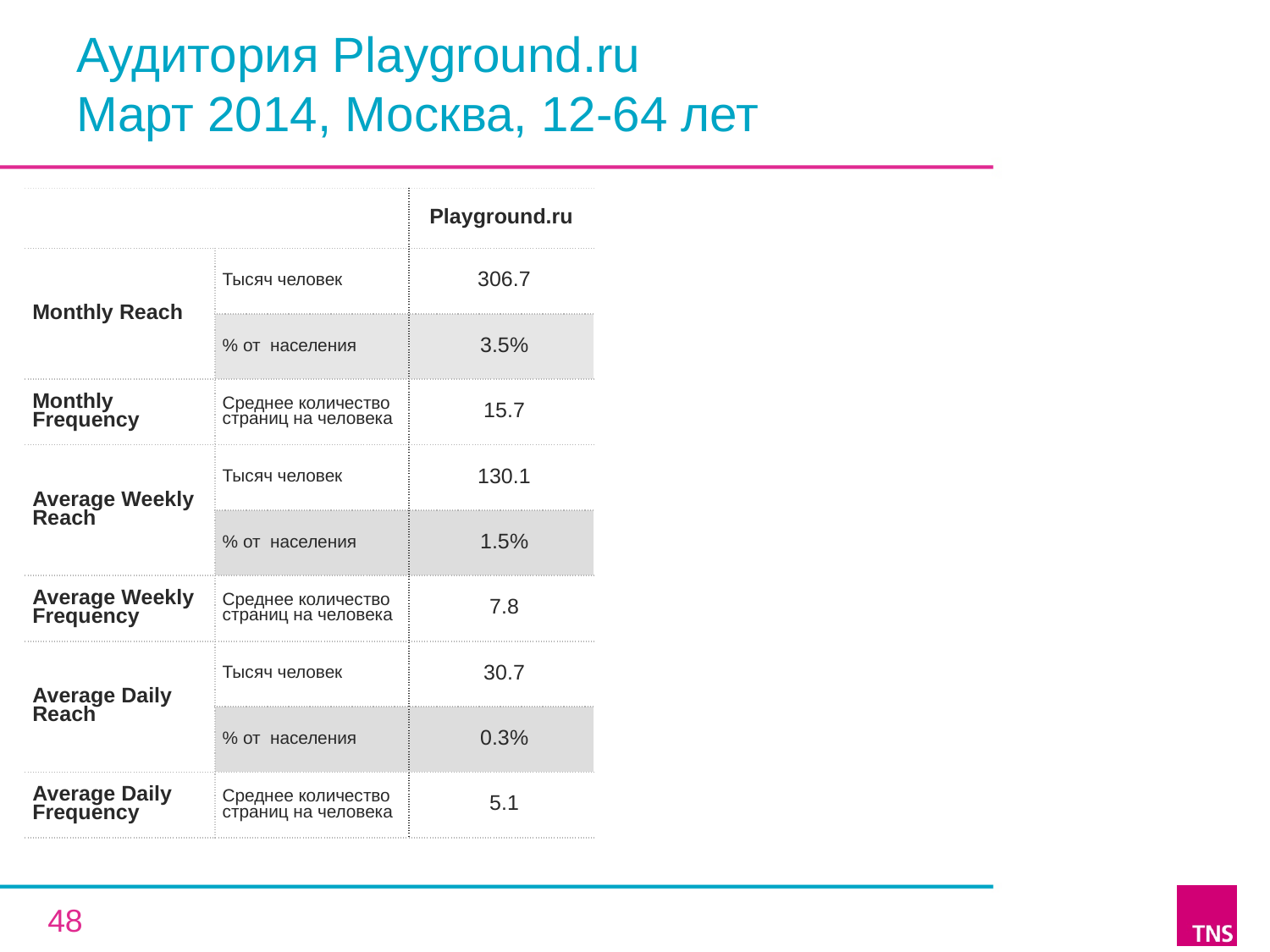

# Аудитория Playground.ru Март 2014, Москва, 12-64 лет
|  |  | Playground.ru |
| --- | --- | --- |
| Monthly Reach | Тысяч человек | 306.7 |
|  | % от населения | 3.5% |
| Monthly Frequency | Среднее количество страниц на человека | 15.7 |
| Average Weekly Reach | Тысяч человек | 130.1 |
|  | % от населения | 1.5% |
| Average Weekly Frequency | Среднее количество страниц на человека | 7.8 |
| Average Daily Reach | Тысяч человек | 30.7 |
|  | % от населения | 0.3% |
| Average Daily Frequency | Среднее количество страниц на человека | 5.1 |

48